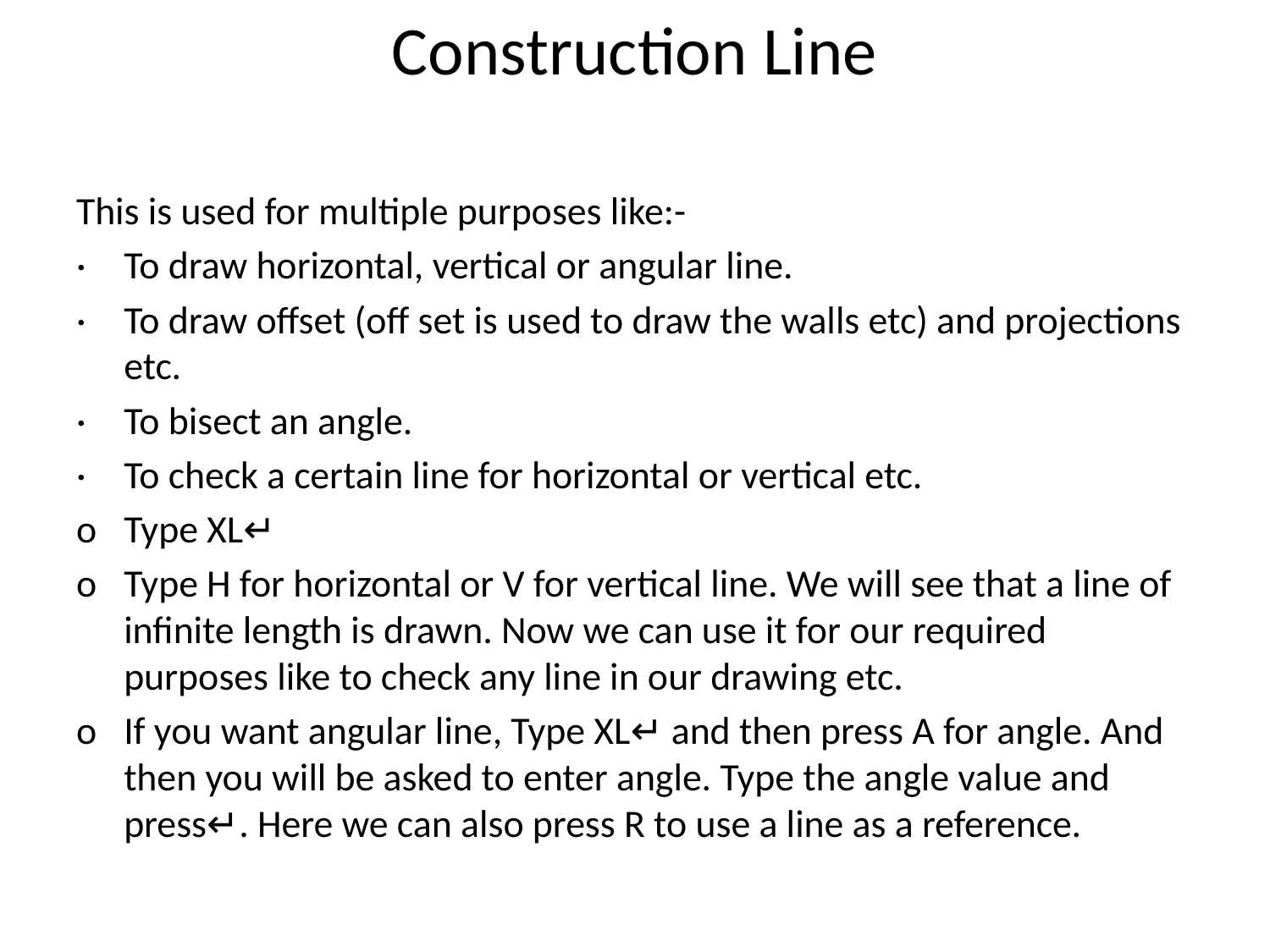

# Construction Line
This is used for multiple purposes like:-
·	To draw horizontal, vertical or angular line.
·	To draw offset (off set is used to draw the walls etc) and projections etc.
·	To bisect an angle.
·	To check a certain line for horizontal or vertical etc.
o	Type XL↵
o	Type H for horizontal or V for vertical line. We will see that a line of infinite length is drawn. Now we can use it for our required purposes like to check any line in our drawing etc.
o	If you want angular line, Type XL↵ and then press A for angle. And then you will be asked to enter angle. Type the angle value and press↵. Here we can also press R to use a line as a reference.